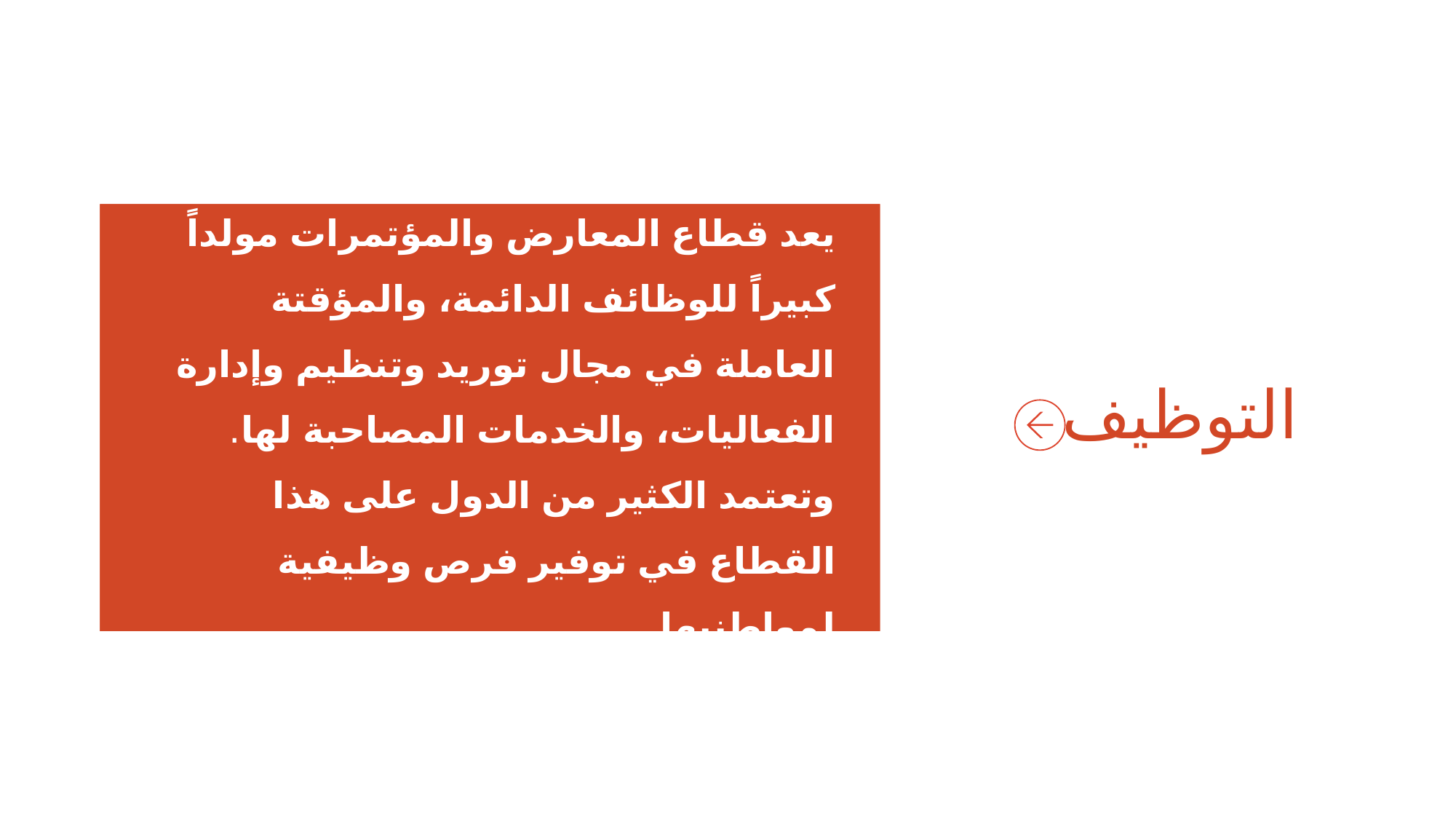

# التوظيف
يعد قطاع المعارض والمؤتمرات مولداً كبيراً للوظائف الدائمة، والمؤقتة العاملة في مجال توريد وتنظيم وإدارة الفعاليات، والخدمات المصاحبة لها. وتعتمد الكثير من الدول على هذا القطاع في توفير فرص وظيفية لمواطنيها.

  الآثار الاقتصادية المباشرة: